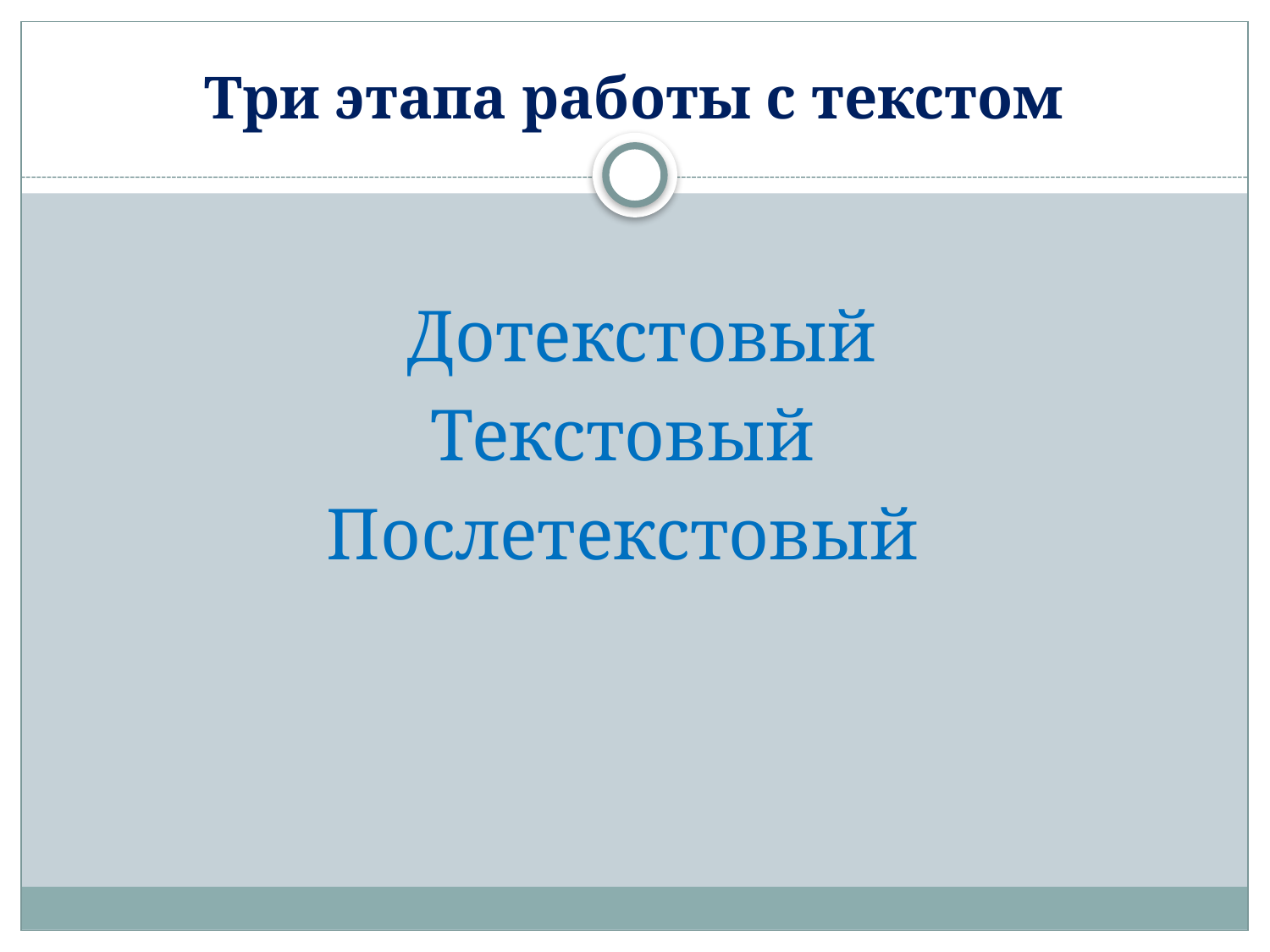

# Три этапа работы с текстом
Дотекстовый
Текстовый
Послетекстовый